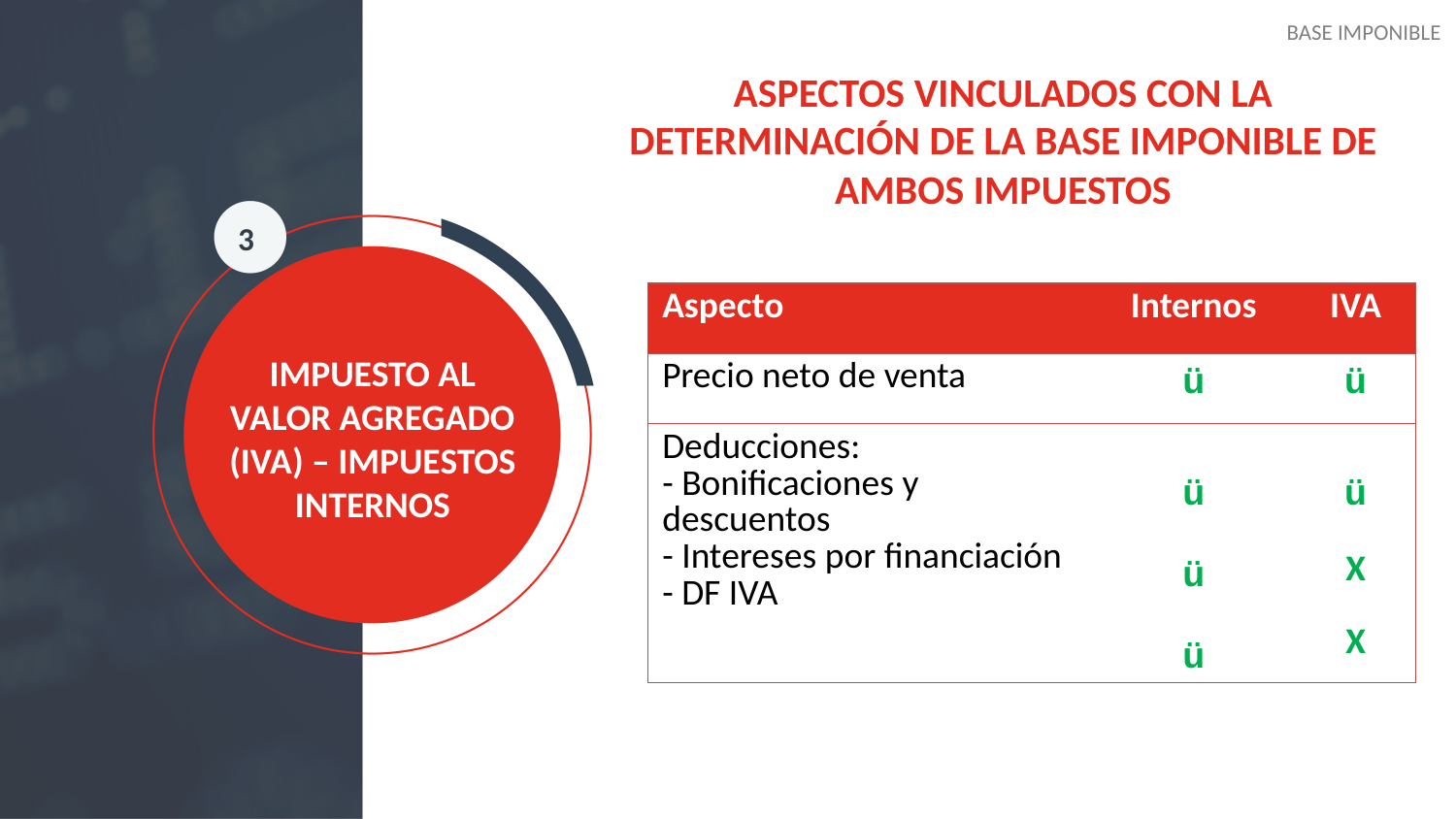

BASE IMPONIBLE
ASPECTOS VINCULADOS CON LA DETERMINACIÓN DE LA BASE IMPONIBLE DE AMBOS IMPUESTOS

3
| Aspecto | Internos | IVA |
| --- | --- | --- |
| Precio neto de venta | ü | ü |
| Deducciones: - Bonificaciones y descuentos - Intereses por financiación - DF IVA | ü ü ü | ü X X |
# IMPUESTO AL VALOR AGREGADO (IVA) – IMPUESTOS INTERNOS